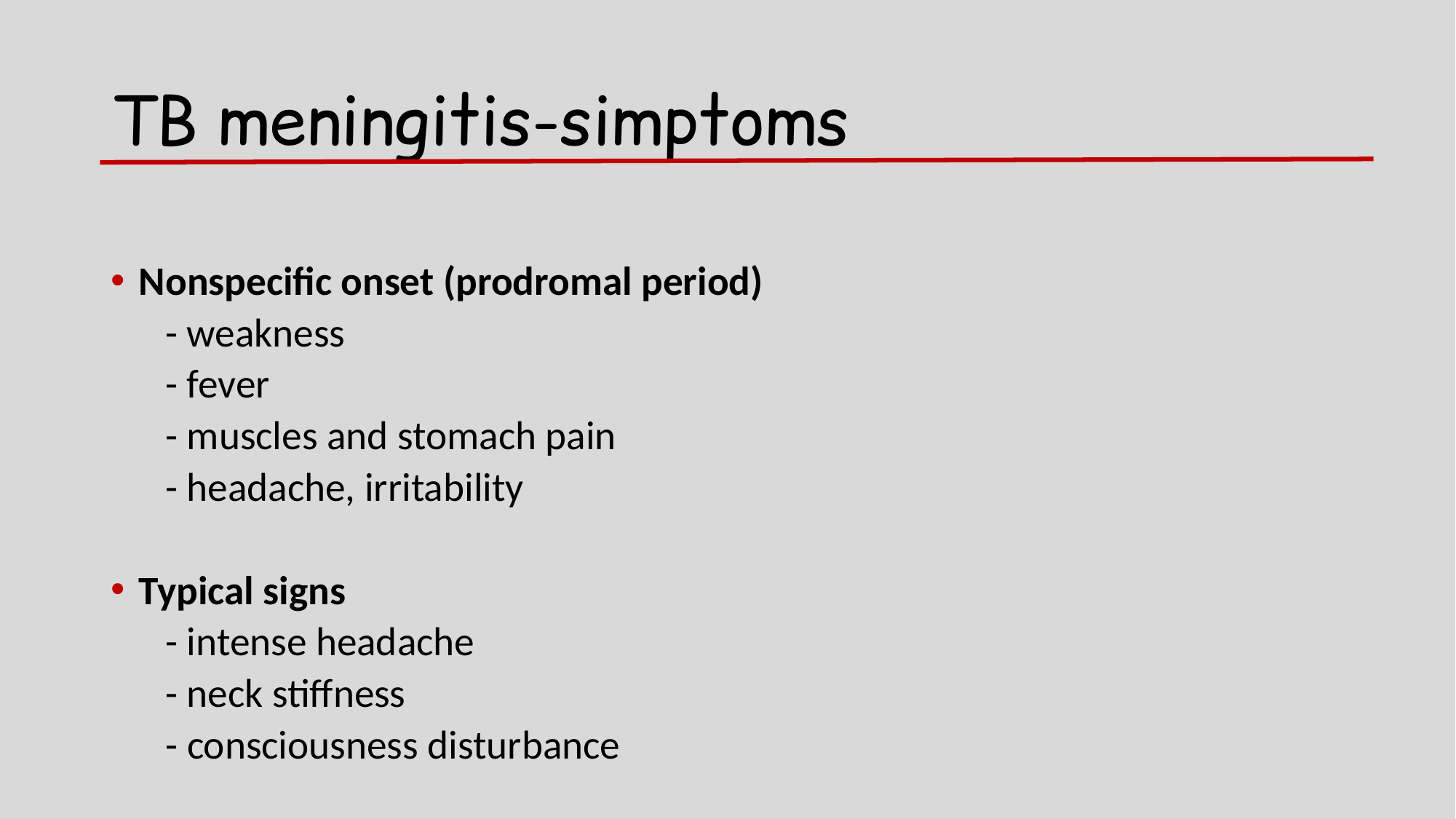

# TB meningitis-simptoms
Nonspecific onset (prodromal period)
      - weakness
      - fever
      - muscles and stomach pain
      - headache, irritability

Typical signs
      - intense headache
      - neck stiffness
      - consciousness disturbance